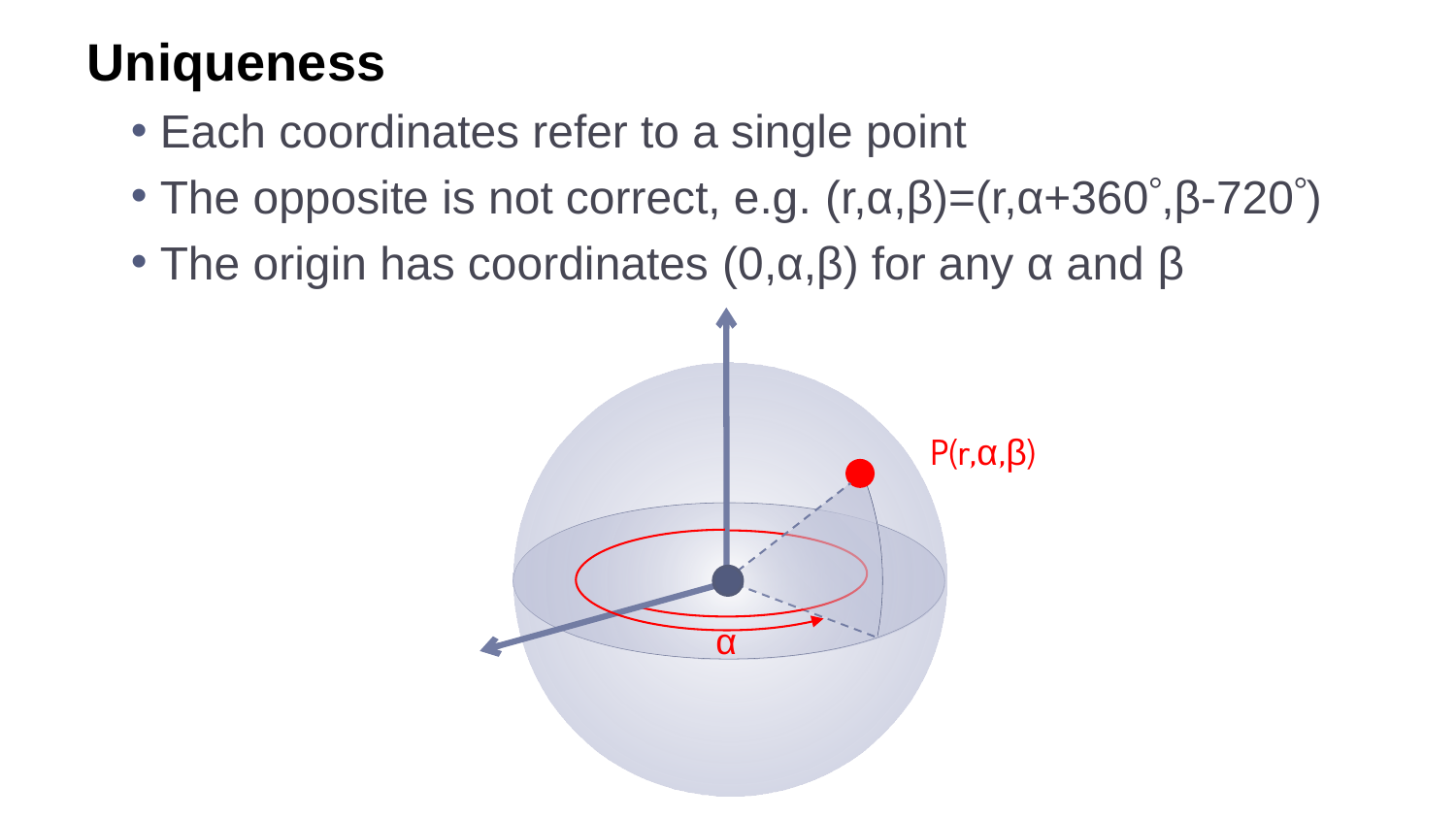

Uniqueness
Each coordinates refer to a single point
The opposite is not correct, e.g. (r,α,β)=(r,α+360°,β-720°)
The origin has coordinates (0,α,β) for any α and β

P(r,α,β)

α